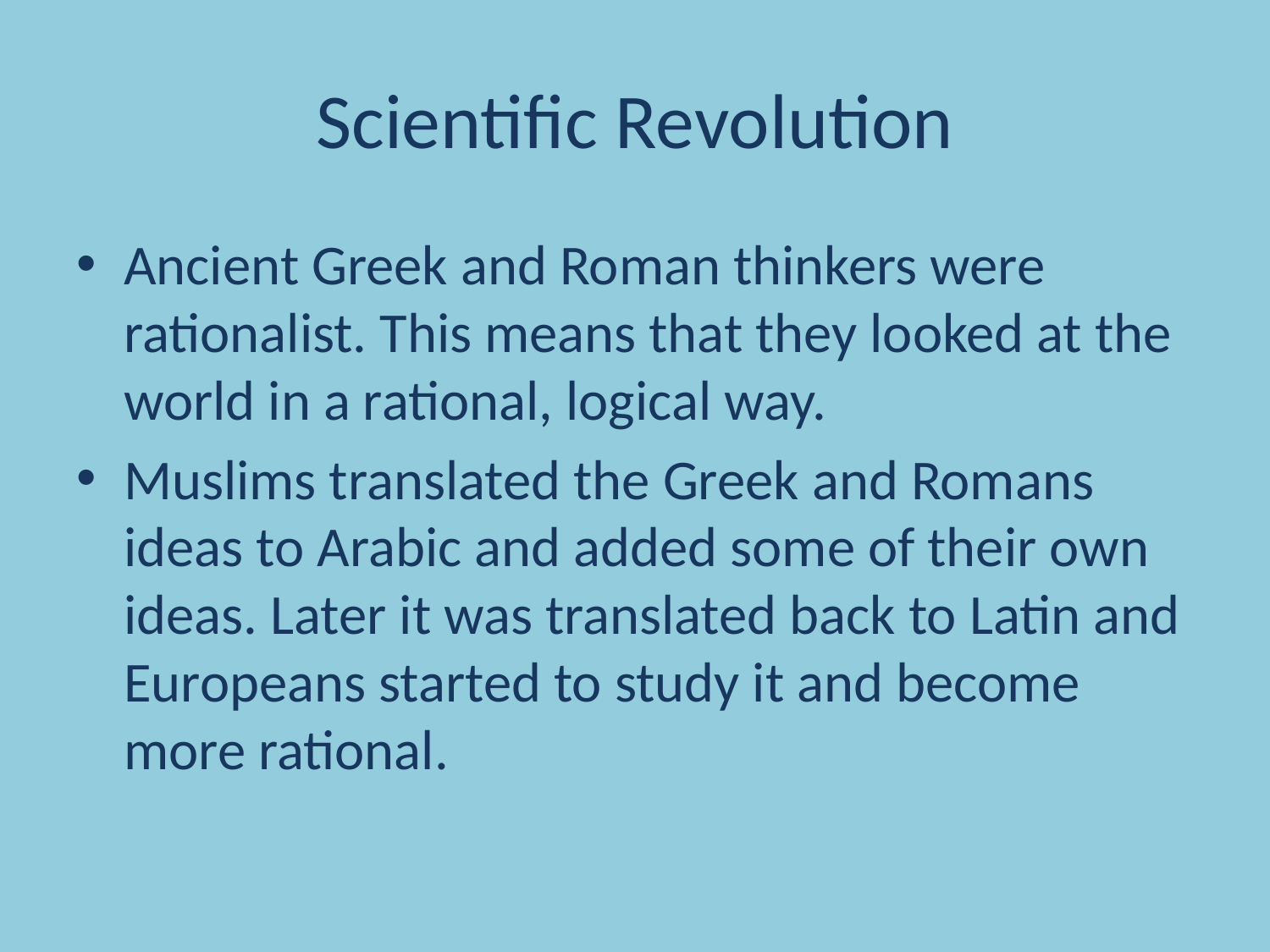

# Scientific Revolution
Ancient Greek and Roman thinkers were rationalist. This means that they looked at the world in a rational, logical way.
Muslims translated the Greek and Romans ideas to Arabic and added some of their own ideas. Later it was translated back to Latin and Europeans started to study it and become more rational.